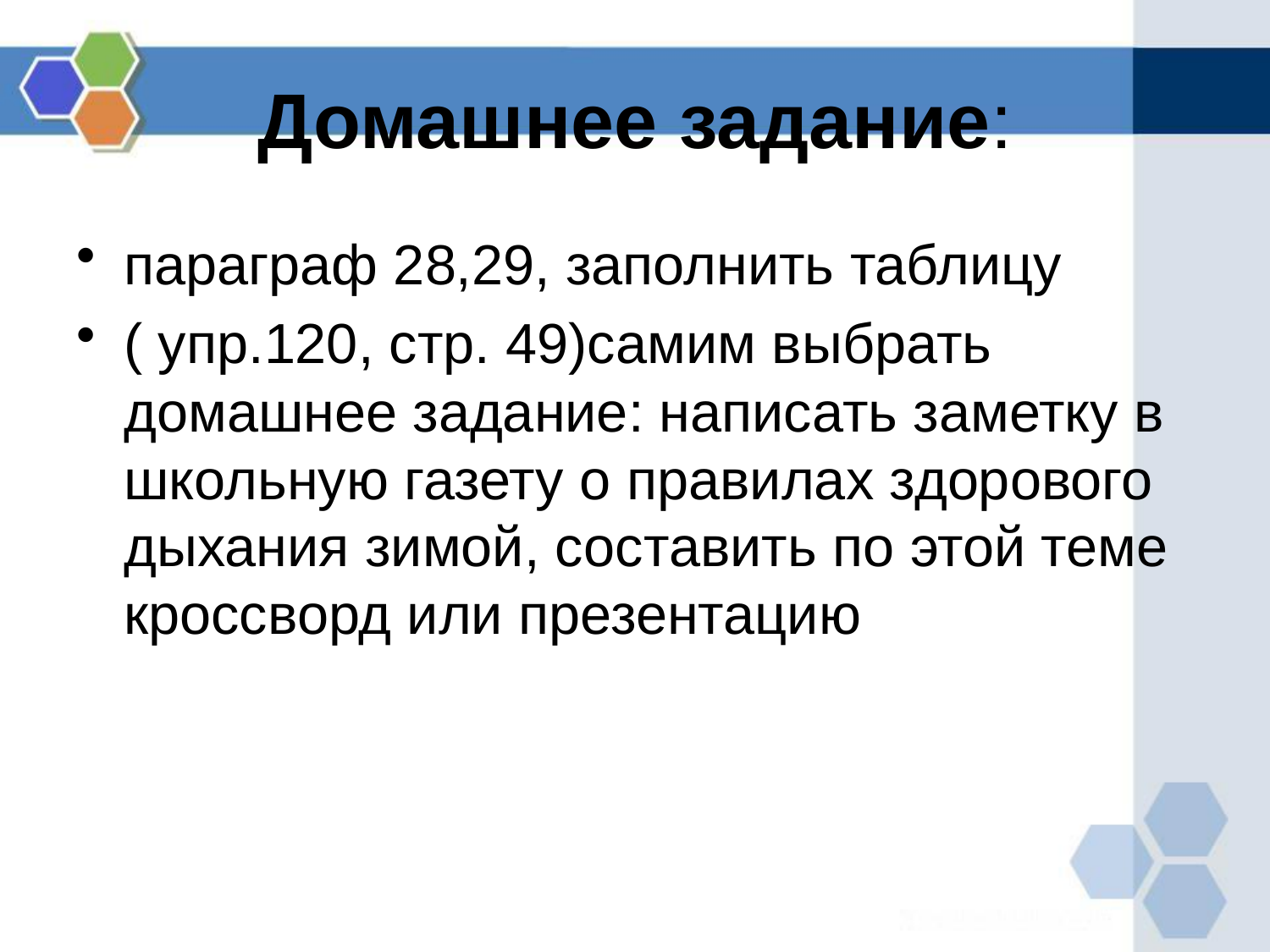

# Домашнее задание:
параграф 28,29, заполнить таблицу
( упр.120, стр. 49)самим выбрать домашнее задание: написать заметку в школьную газету о правилах здорового дыхания зимой, составить по этой теме кроссворд или презентацию